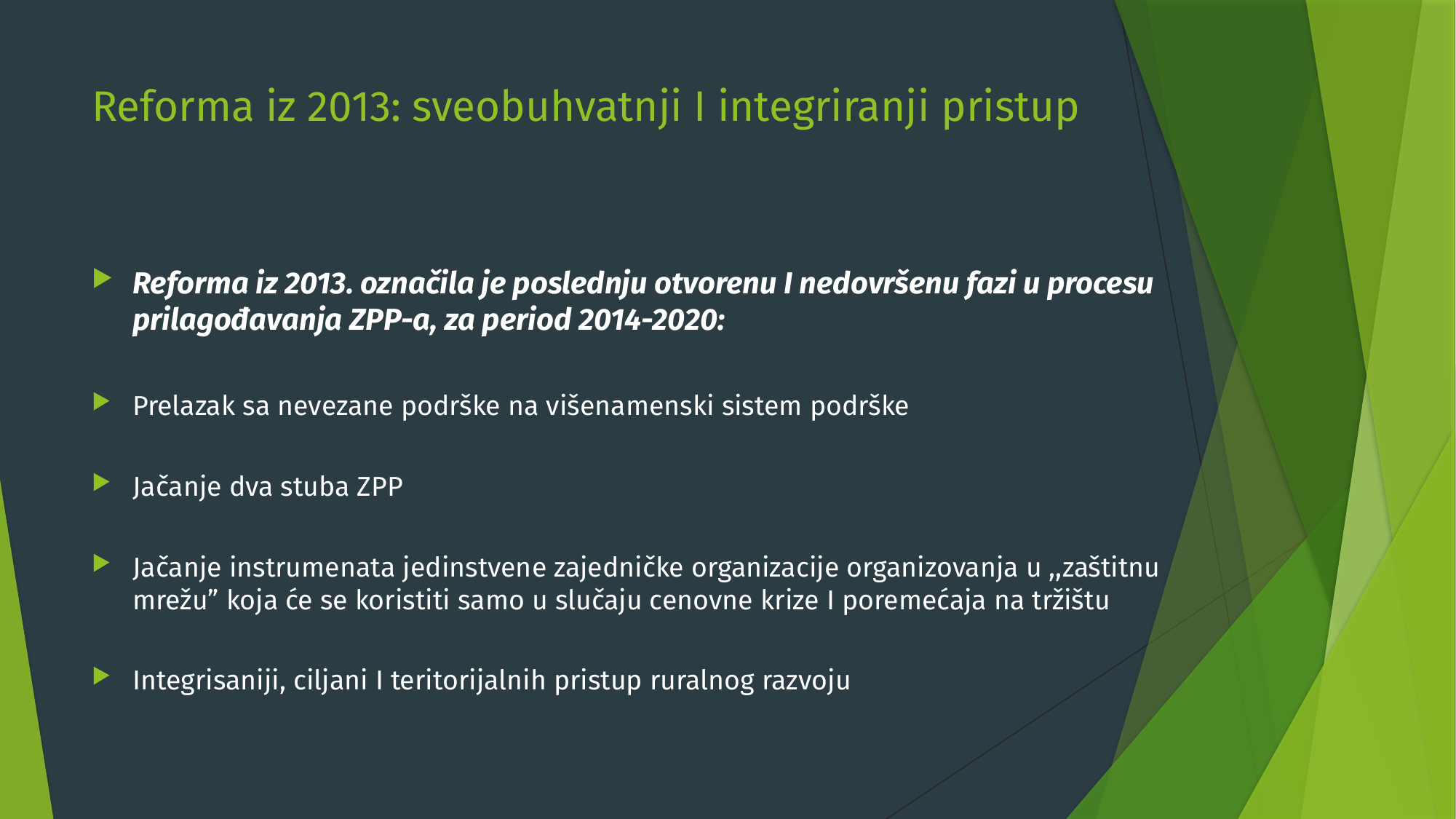

# Reforma iz 2013: sveobuhvatnji I integriranji pristup
Reforma iz 2013. označila je poslednju otvorenu I nedovršenu fazi u procesu prilagođavanja ZPP-a, za period 2014-2020:
Prelazak sa nevezane podrške na višenamenski sistem podrške
Jačanje dva stuba ZPP
Jačanje instrumenata jedinstvene zajedničke organizacije organizovanja u ,,zaštitnu mrežu” koja će se koristiti samo u slučaju cenovne krize I poremećaja na tržištu
Integrisaniji, ciljani I teritorijalnih pristup ruralnog razvoju